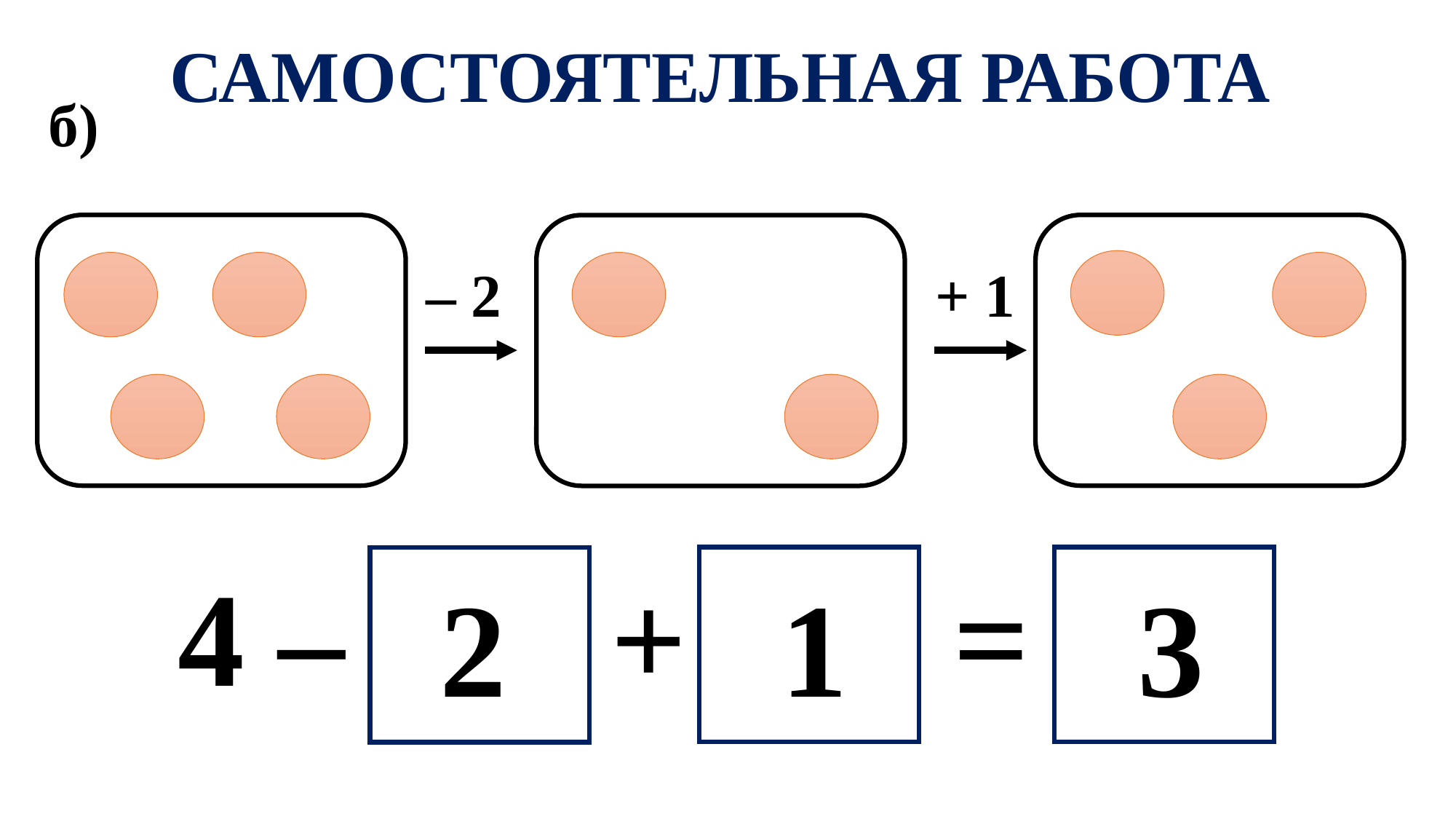

САМОСТОЯТЕЛЬНАЯ РАБОТА
б)

– 2
+ 1

4 –        +        =

2
1
3